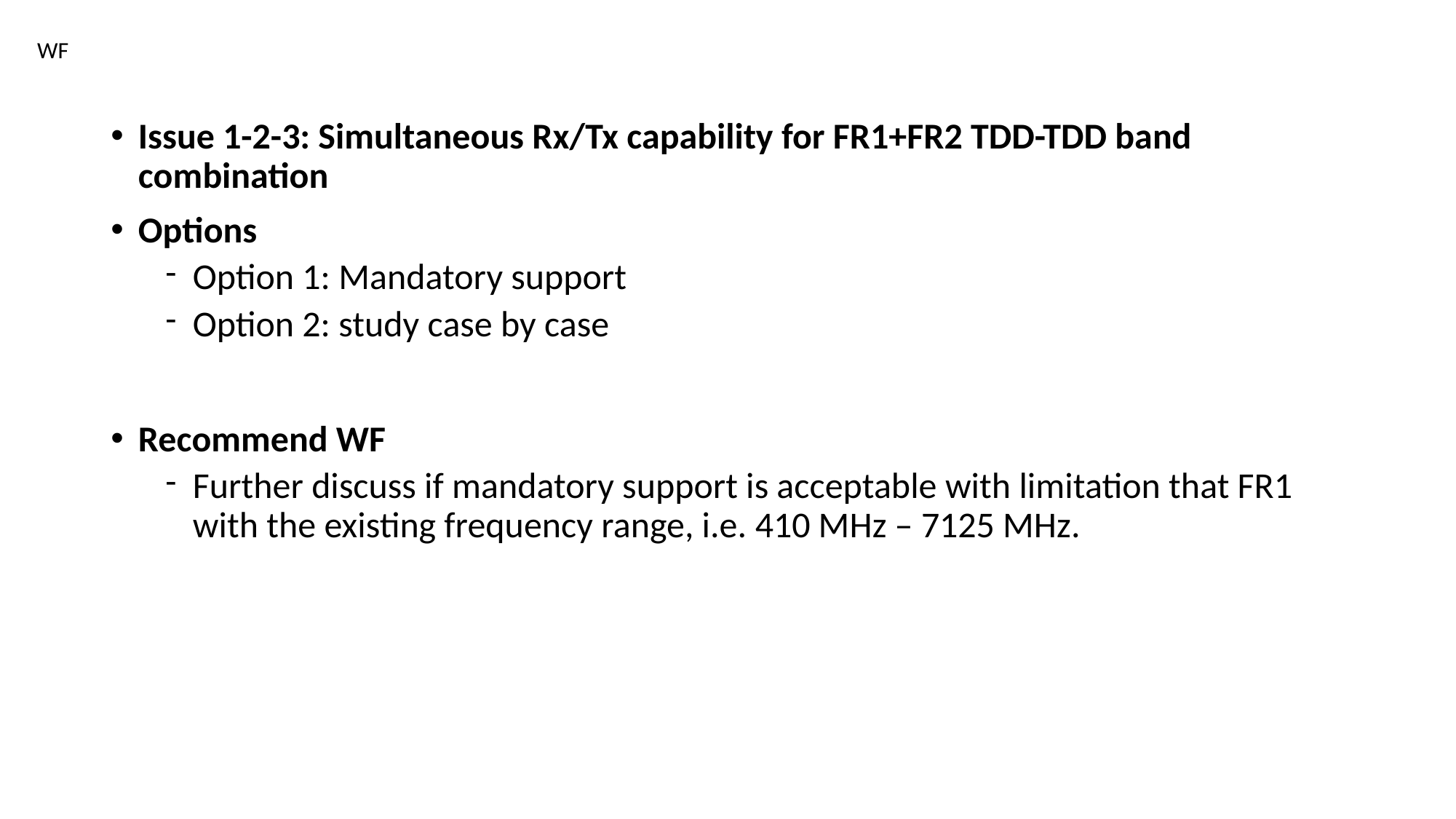

# WF
Issue 1-2-3: Simultaneous Rx/Tx capability for FR1+FR2 TDD-TDD band combination
Options
Option 1: Mandatory support
Option 2: study case by case

Recommend WF
Further discuss if mandatory support is acceptable with limitation that FR1 with the existing frequency range, i.e. 410 MHz – 7125 MHz.